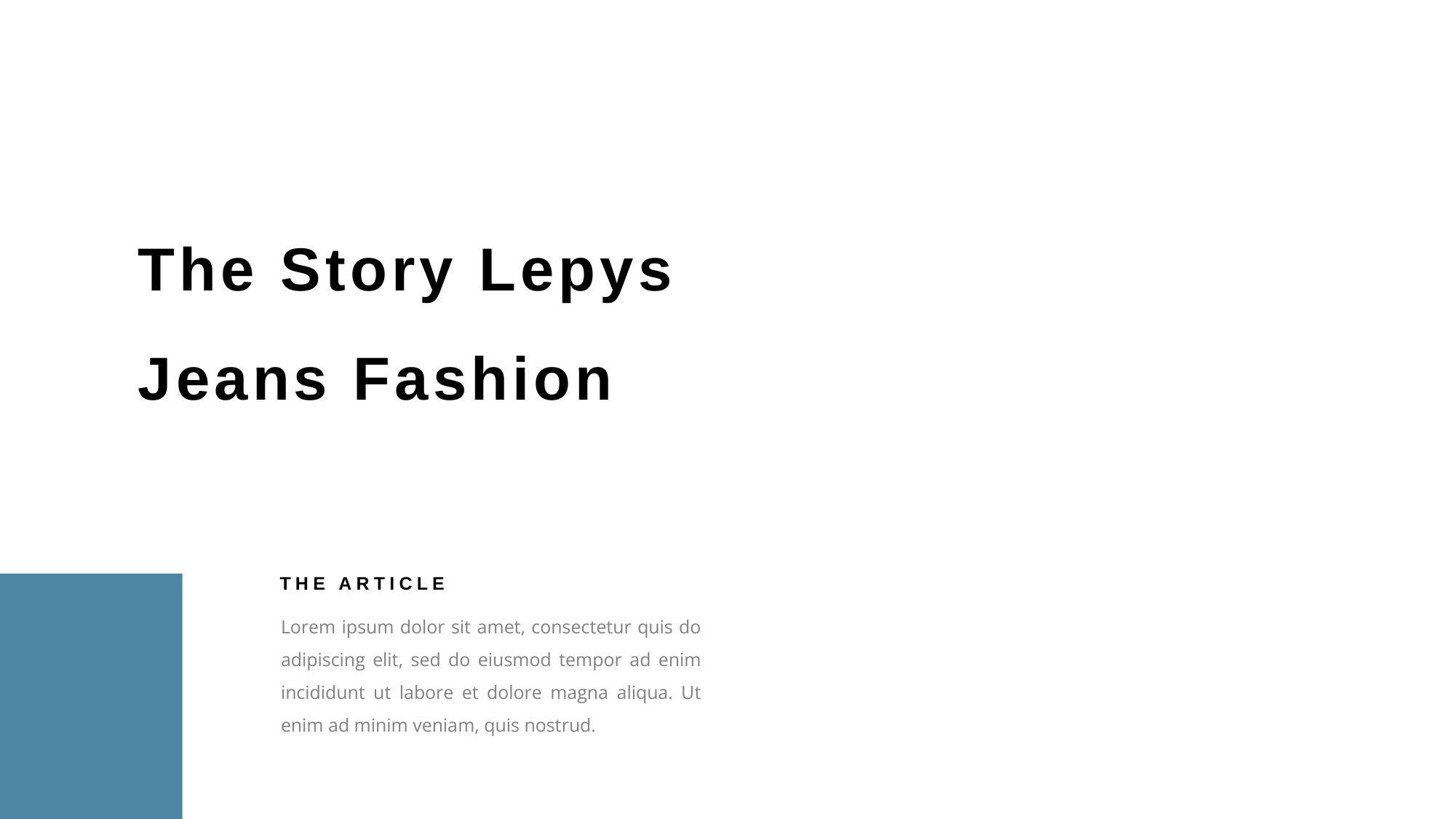

The Story Lepys
Jeans Fashion
THE ARTICLE
Lorem ipsum dolor sit amet, consectetur quis do adipiscing elit, sed do eiusmod tempor ad enim incididunt ut labore et dolore magna aliqua. Ut enim ad minim veniam, quis nostrud.